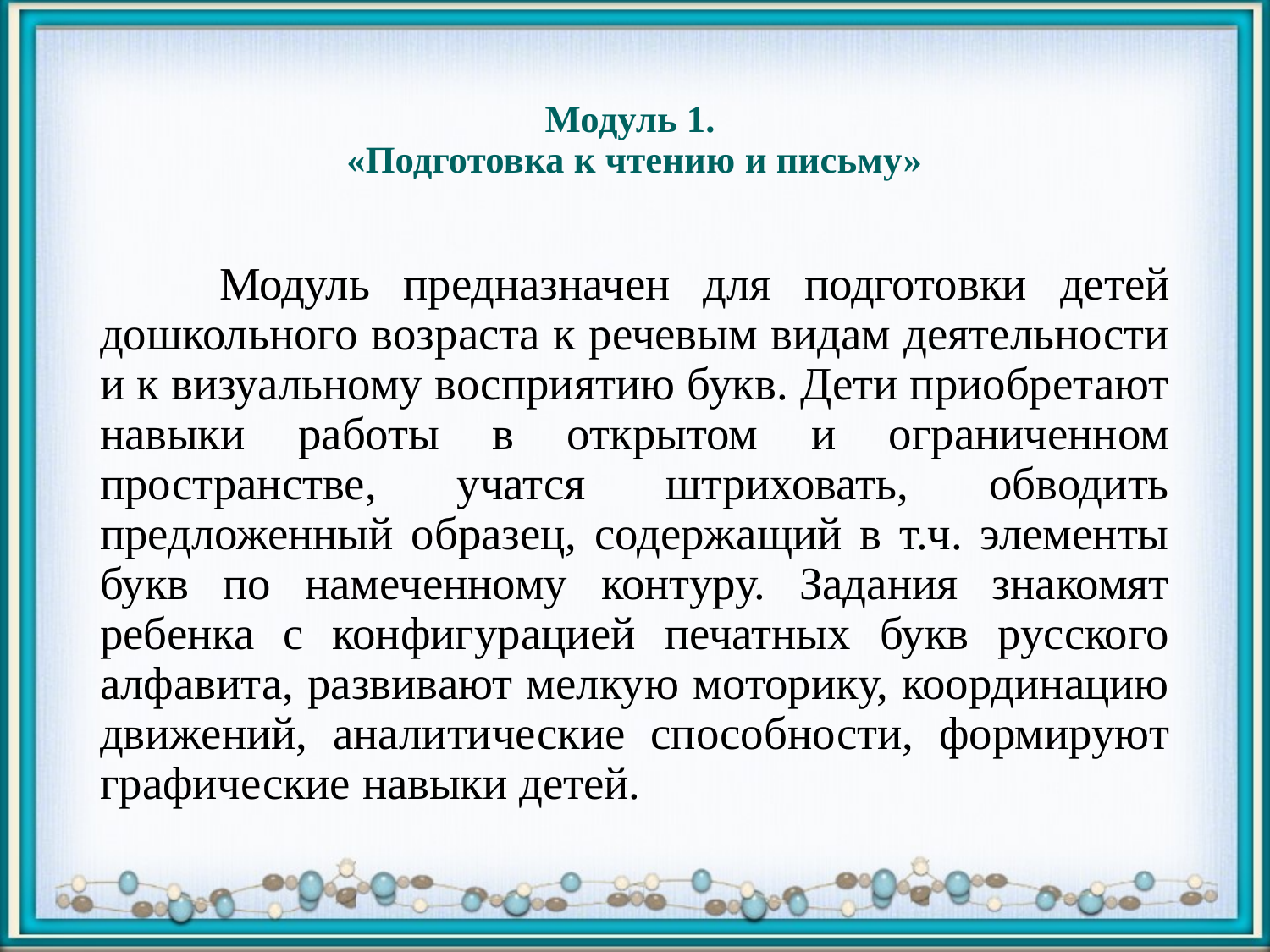

# Модуль 1. «Подготовка к чтению и письму»
	Модуль предназначен для подготовки детей дошкольного возраста к речевым видам деятельности и к визуальному восприятию букв. Дети приобретают навыки работы в открытом и ограниченном пространстве, учатся штриховать, обводить предложенный образец, содержащий в т.ч. элементы букв по намеченному контуру. Задания знакомят ребенка с конфигурацией печатных букв русского алфавита, развивают мелкую моторику, координацию движений, аналитические способности, формируют графические навыки детей.